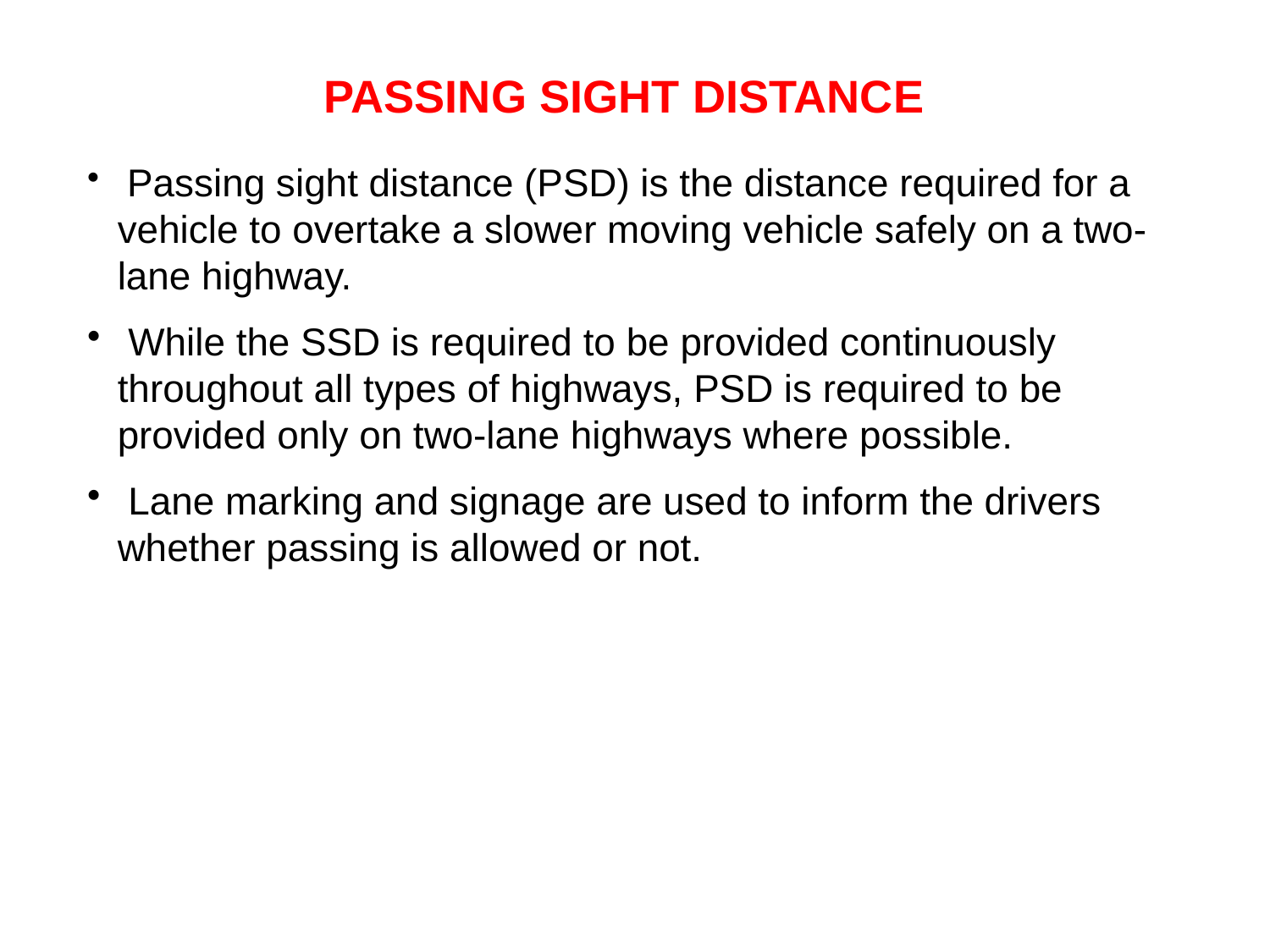

# PASSING SIGHT DISTANCE
 Passing sight distance (PSD) is the distance required for a vehicle to overtake a slower moving vehicle safely on a two-lane highway.
 While the SSD is required to be provided continuously throughout all types of highways, PSD is required to be provided only on two-lane highways where possible.
 Lane marking and signage are used to inform the drivers whether passing is allowed or not.